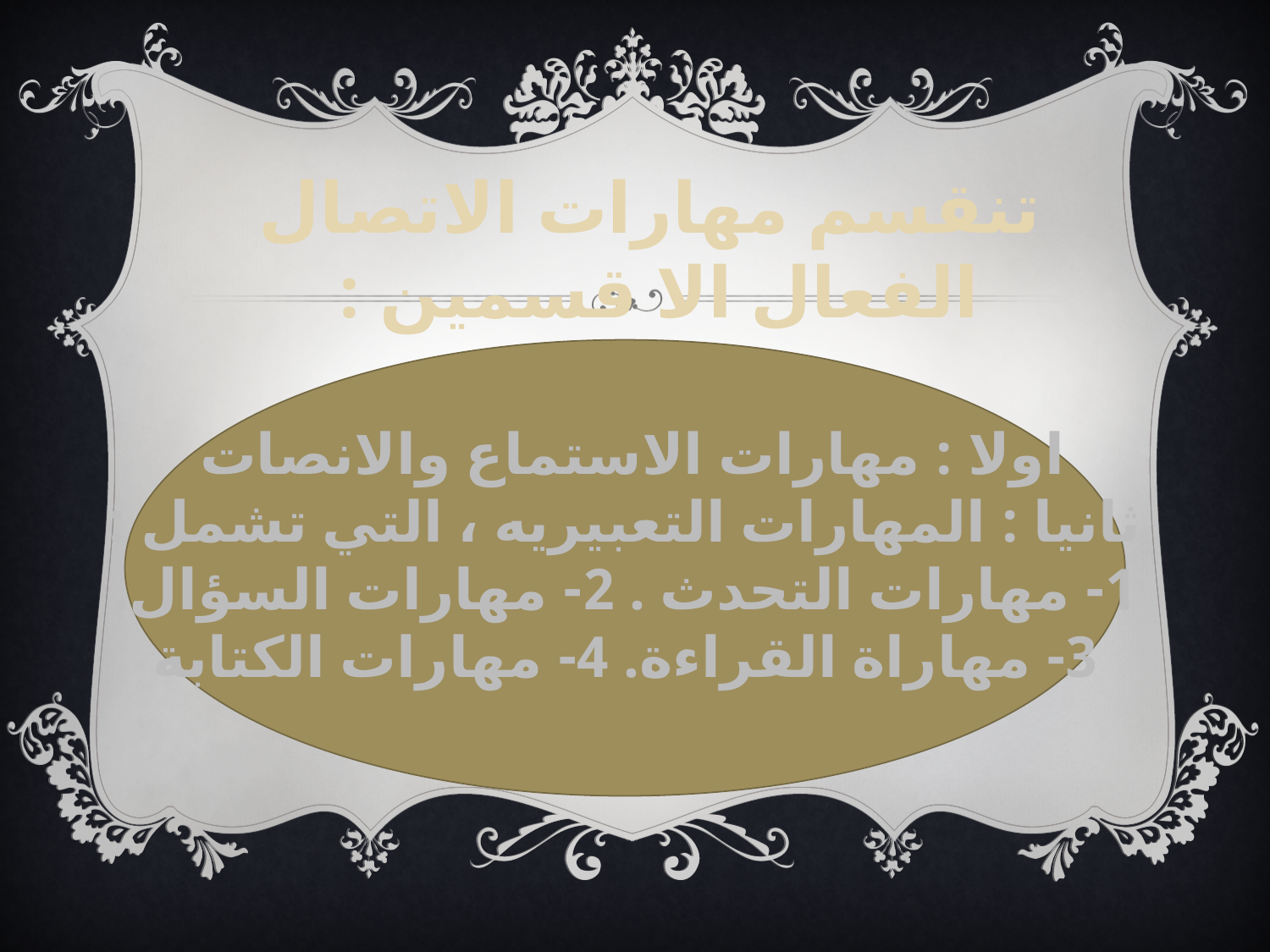

تنقسم مهارات الاتصال الفعال الا قسمين :

اولا : مهارات الاستماع والانصات
ثانيا : المهارات التعبيريه ، التي تشمل :
1- مهارات التحدث . 2- مهارات السؤال.
3- مهاراة القراءة. 4- مهارات الكتابة